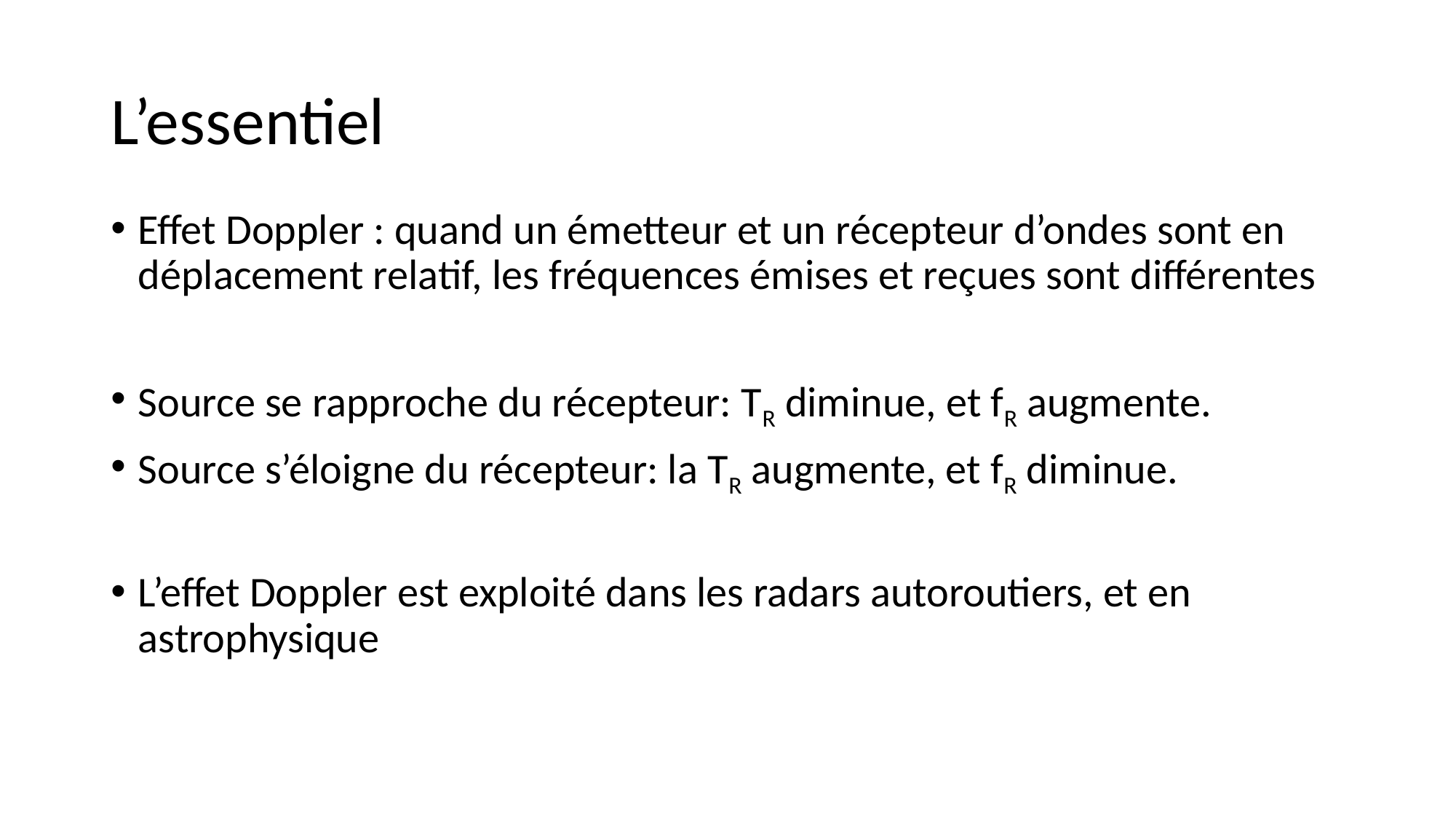

# L’essentiel
Effet Doppler : quand un émetteur et un récepteur d’ondes sont en déplacement relatif, les fréquences émises et reçues sont différentes

Source se rapproche du récepteur: TR diminue, et fR augmente.
Source s’éloigne du récepteur: la TR augmente, et fR diminue.

L’effet Doppler est exploité dans les radars autoroutiers, et en astrophysique